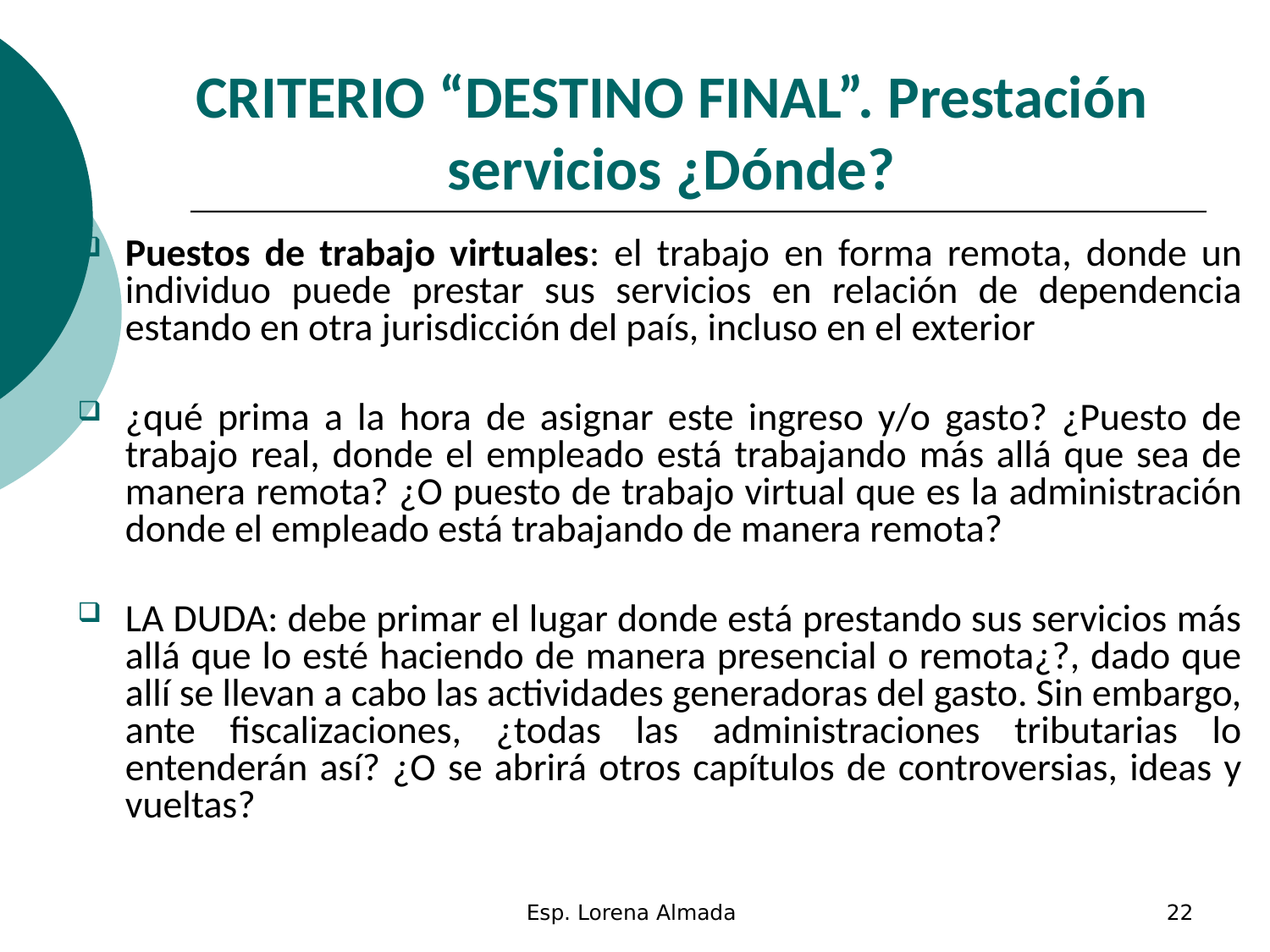

# CRITERIO “DESTINO FINAL”. Prestación servicios ¿Dónde?

Puestos de trabajo virtuales: el trabajo en forma remota, donde un individuo puede prestar sus servicios en relación de dependencia estando en otra jurisdicción del país, incluso en el exterior

¿qué prima a la hora de asignar este ingreso y/o gasto? ¿Puesto de trabajo real, donde el empleado está trabajando más allá que sea de manera remota? ¿O puesto de trabajo virtual que es la administración donde el empleado está trabajando de manera remota?

LA DUDA: debe primar el lugar donde está prestando sus servicios más allá que lo esté haciendo de manera presencial o remota¿?, dado que allí se llevan a cabo las actividades generadoras del gasto. Sin embargo, ante fiscalizaciones, ¿todas las administraciones tributarias lo entenderán así? ¿O se abrirá otros capítulos de controversias, ideas y vueltas?
Esp. Lorena Almada
22